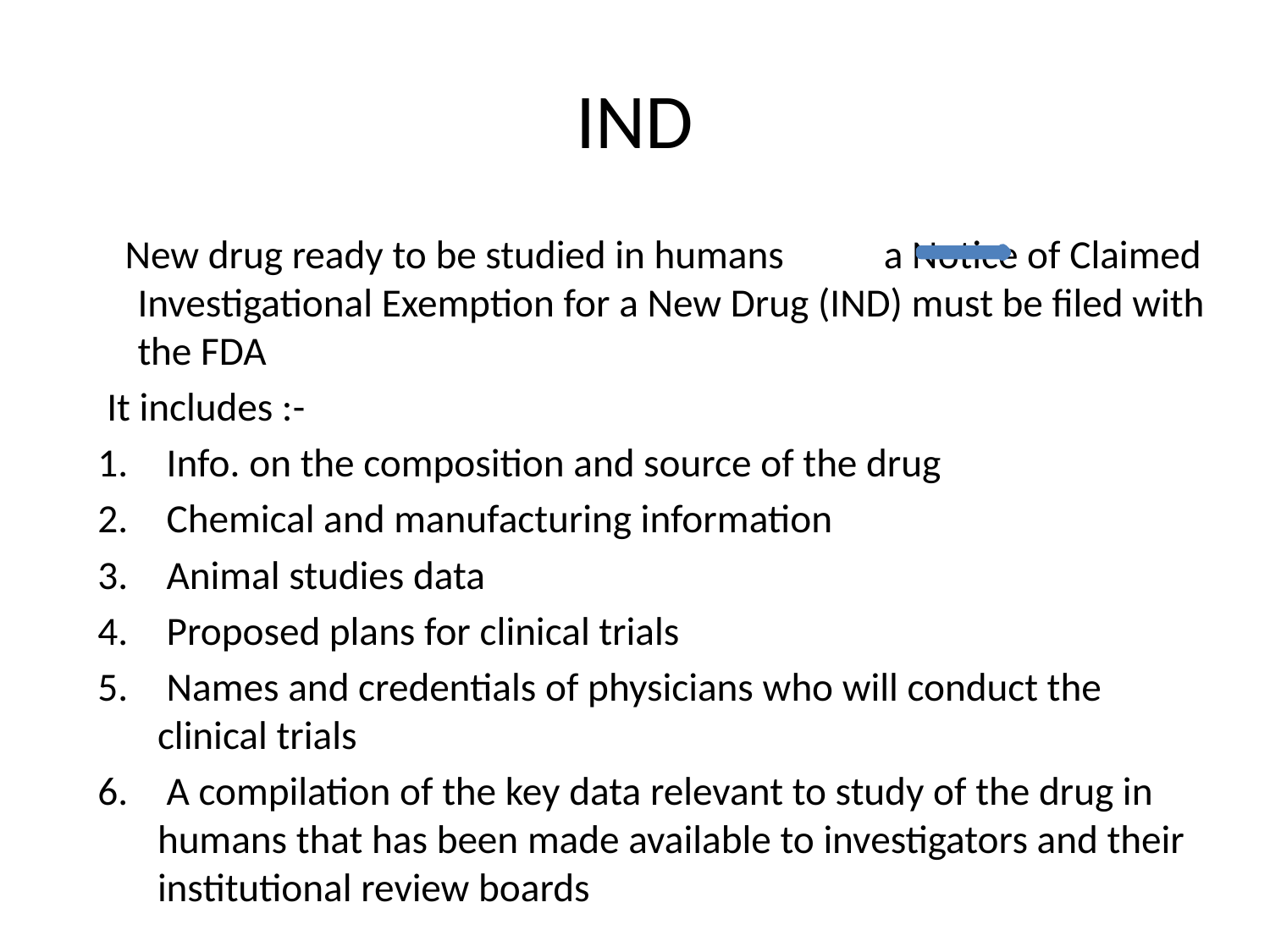

# IND
   New drug ready to be studied in humans           a Notice of Claimed Investigational Exemption for a New Drug (IND) must be filed with the FDA
 It includes :-
 Info. on the composition and source of the drug
 Chemical and manufacturing information
 Animal studies data
 Proposed plans for clinical trials
 Names and credentials of physicians who will conduct the clinical trials
 A compilation of the key data relevant to study of the drug in humans that has been made available to investigators and their institutional review boards